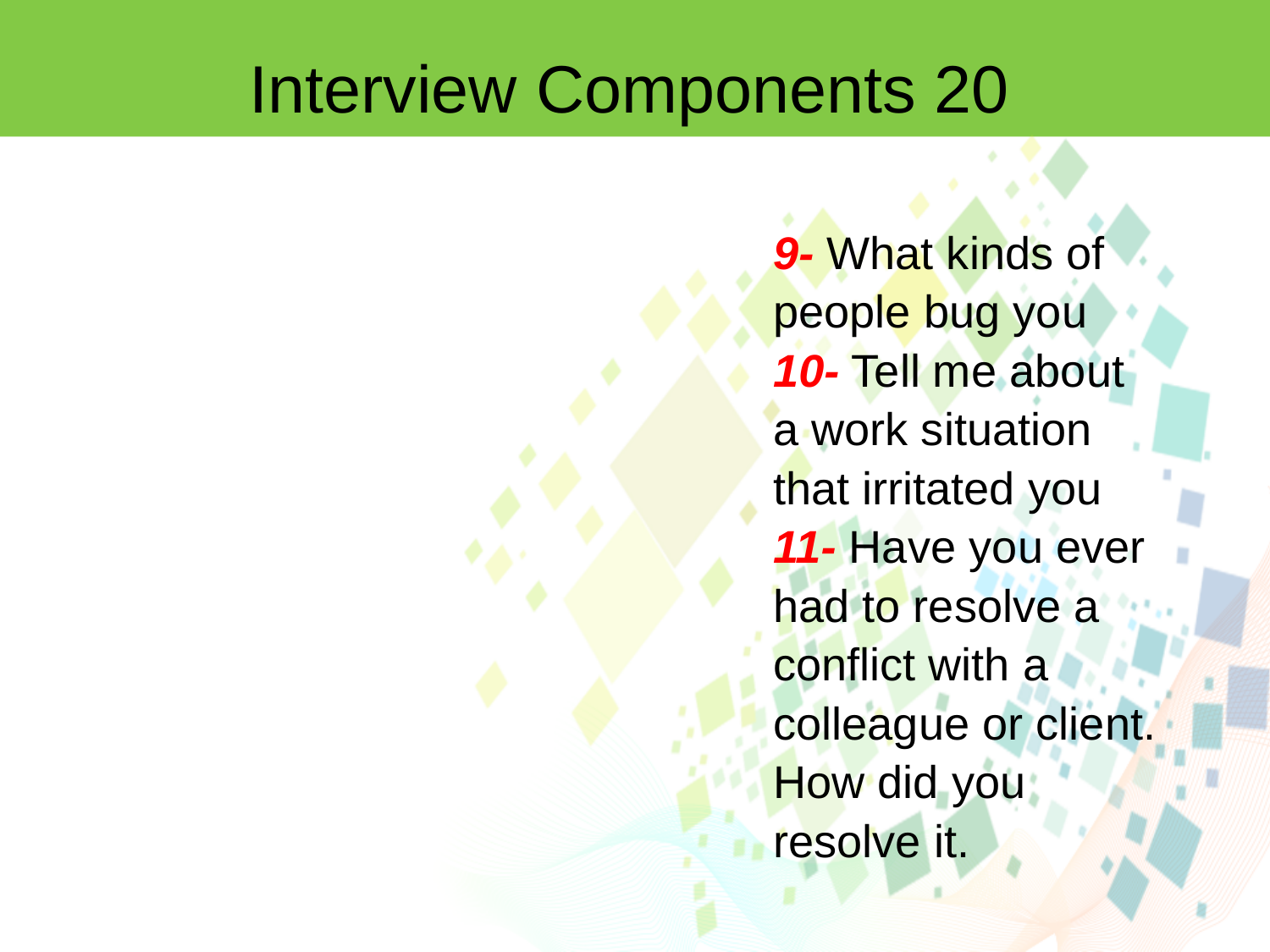

Interview Components 20
9- What kinds of people bug you
10- Tell me about a work situation that irritated you
11- Have you ever had to resolve a conflict with a colleague or client. How did you resolve it.